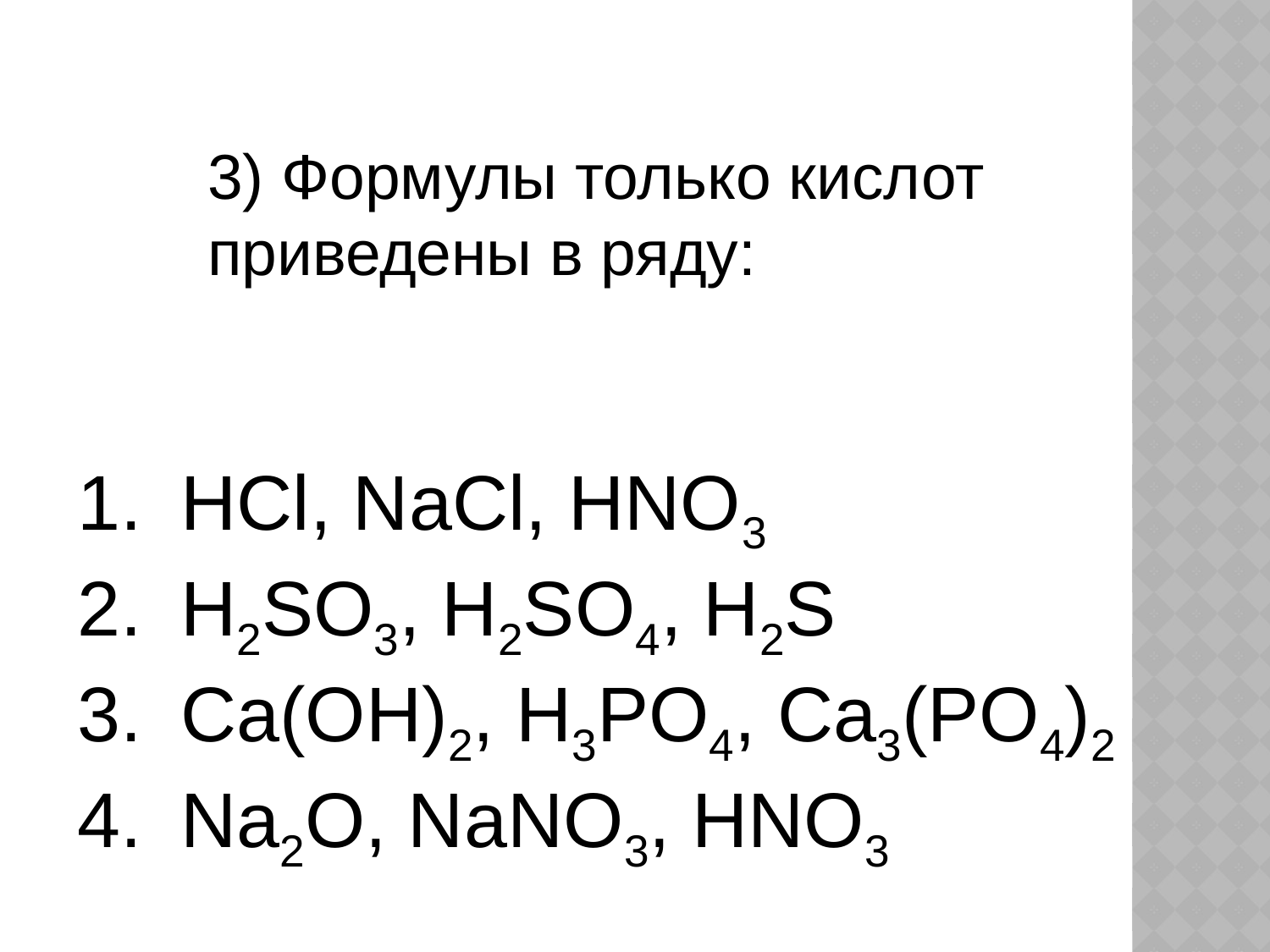

3) Формулы только кислот приведены в ряду:
HCl, NaCl, HNO3
H2SO3, H2SO4, H2S
Ca(OH)2, H3PO4, Ca3(PO4)2
Na2O, NaNO3, HNO3